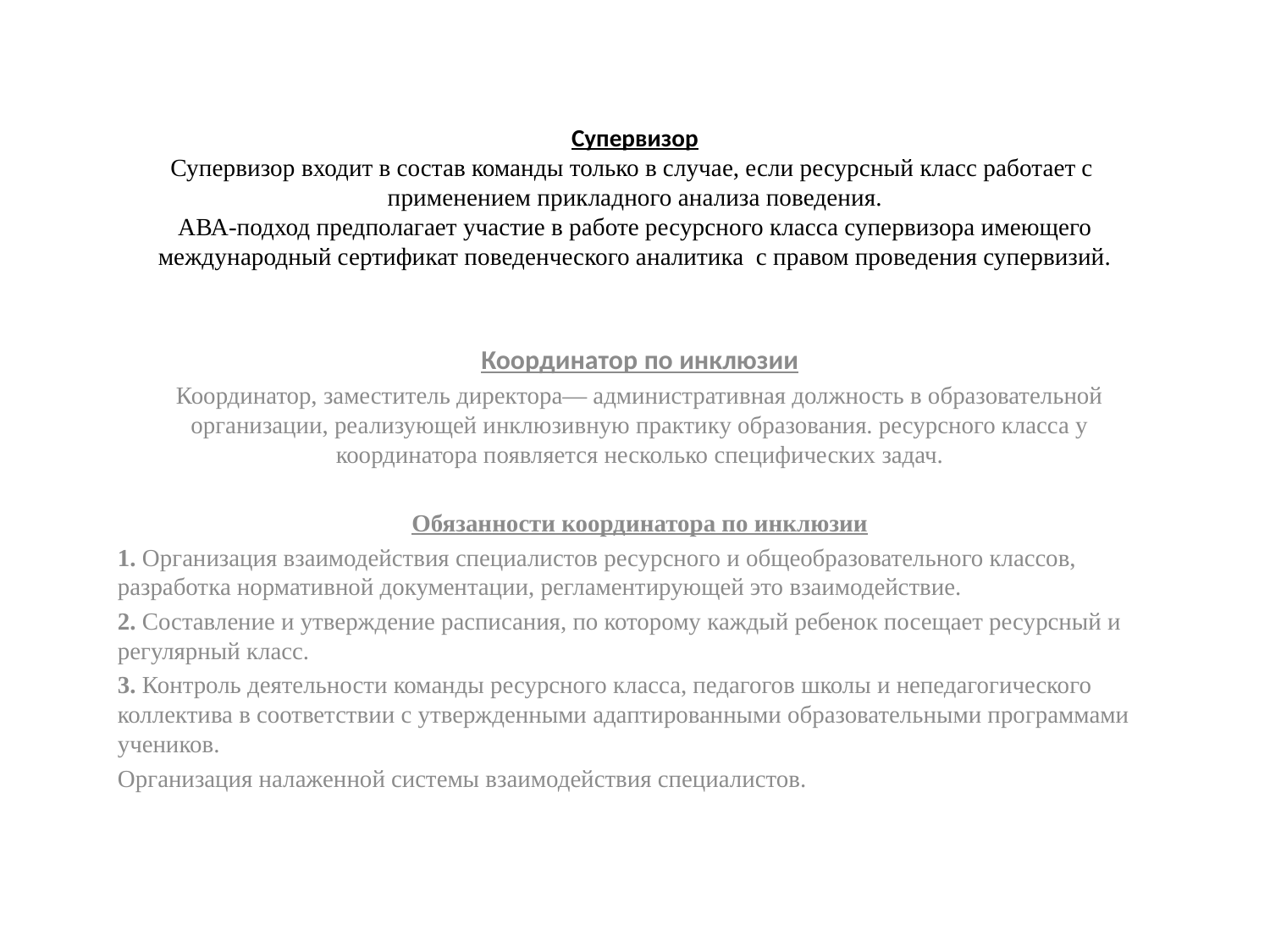

# Супервизор Супервизор входит в состав команды только в случае, если ресурсный класс работает с  применением прикладного анализа поведения. АВА-подход предполагает участие в работе ресурсного класса супервизора имеющего международный сертификат поведенческого аналитика  с правом проведения супервизий.
Координатор по инклюзии
Координатор, заместитель директора— административная должность в образовательной организации, реализующей инклюзивную практику образования. ресурсного класса у координатора появляется несколько специфических задач.

Обязанности координатора по инклюзии
1. Организация взаимодействия специалистов ресурсного и общеобразовательного классов, разработка нормативной документации, регламентирующей это взаимодействие.
2. Составление и утверждение расписания, по которому каждый ребенок посещает ресурсный и регулярный класс.
3. Контроль деятельности команды ресурсного класса, педагогов школы и непедагогического коллектива в соответствии с утвержденными адаптированными образовательными программами учеников.
Организация налаженной системы взаимодействия специалистов.